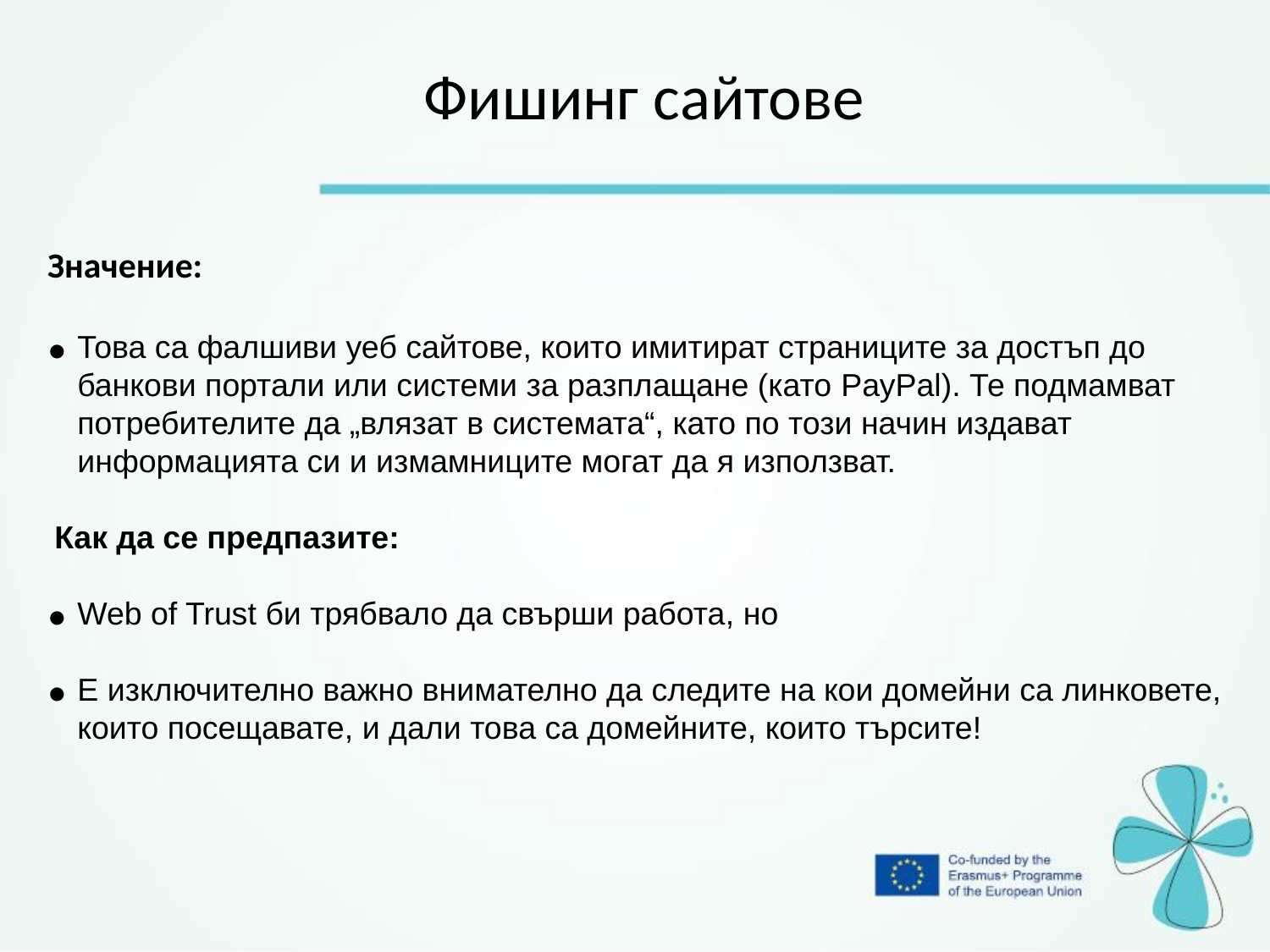

Фишинг сайтове
Значение:

Това са фалшиви уеб сайтове, които имитират страниците за достъп до банкови портали или системи за разплащане (като PayPal). Те подмамват потребителите да „влязат в системата“, като по този начин издават информацията си и измамниците могат да я използват.

Как да се предпазите:

Web of Trust би трябвало да свърши работа, но

Е изключително важно внимателно да следите на кои домейни са линковете, които посещавате, и дали това са домейните, които търсите!